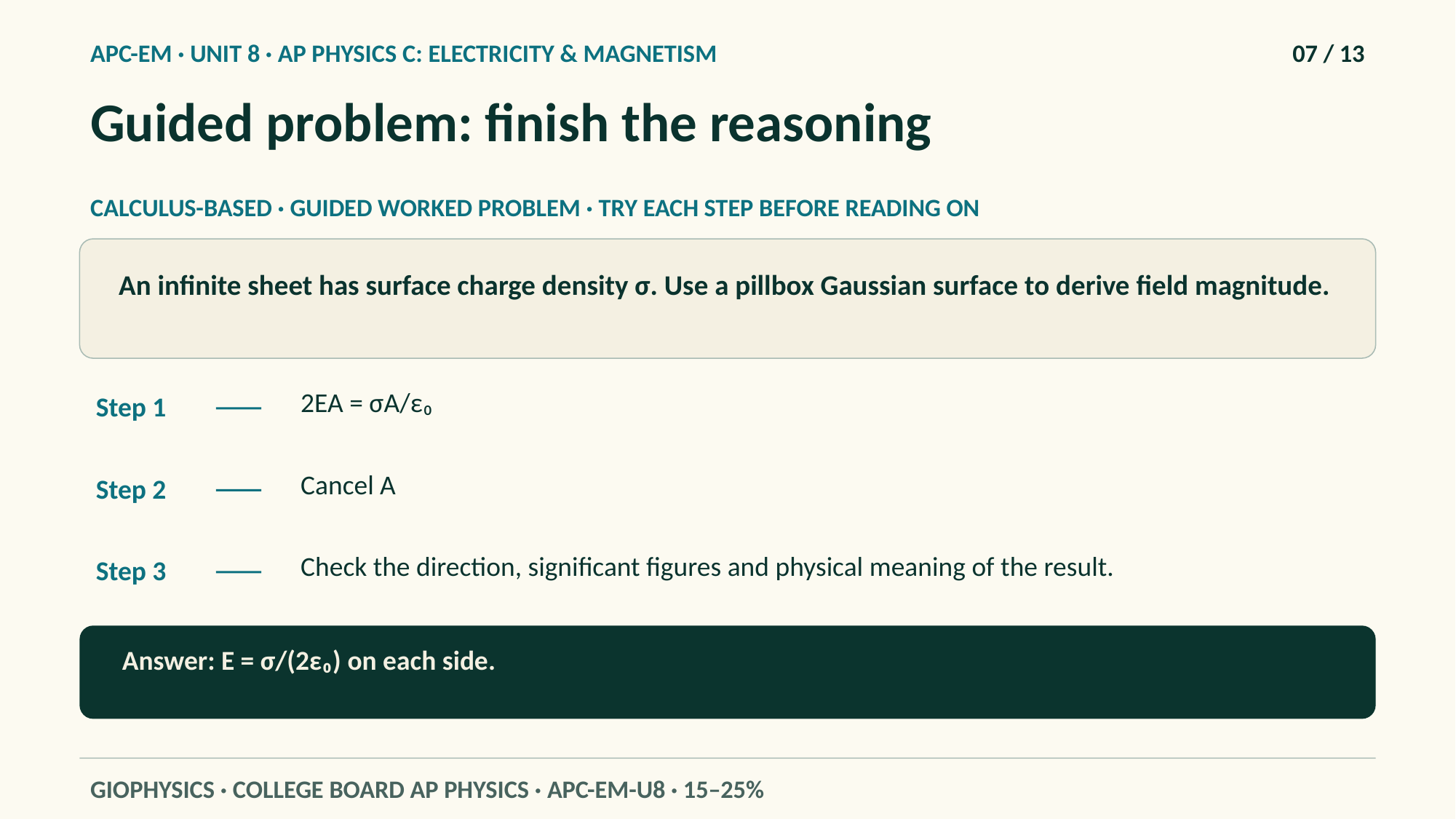

APC-EM · UNIT 8 · AP PHYSICS C: ELECTRICITY & MAGNETISM
07 / 13
Guided problem: finish the reasoning
CALCULUS-BASED · GUIDED WORKED PROBLEM · TRY EACH STEP BEFORE READING ON

An infinite sheet has surface charge density σ. Use a pillbox Gaussian surface to derive field magnitude.
2EA = σA/ε₀
Step 1

Cancel A
Step 2

Check the direction, significant figures and physical meaning of the result.
Step 3

Answer: E = σ/(2ε₀) on each side.

GIOPHYSICS · COLLEGE BOARD AP PHYSICS · APC-EM-U8 · 15–25%